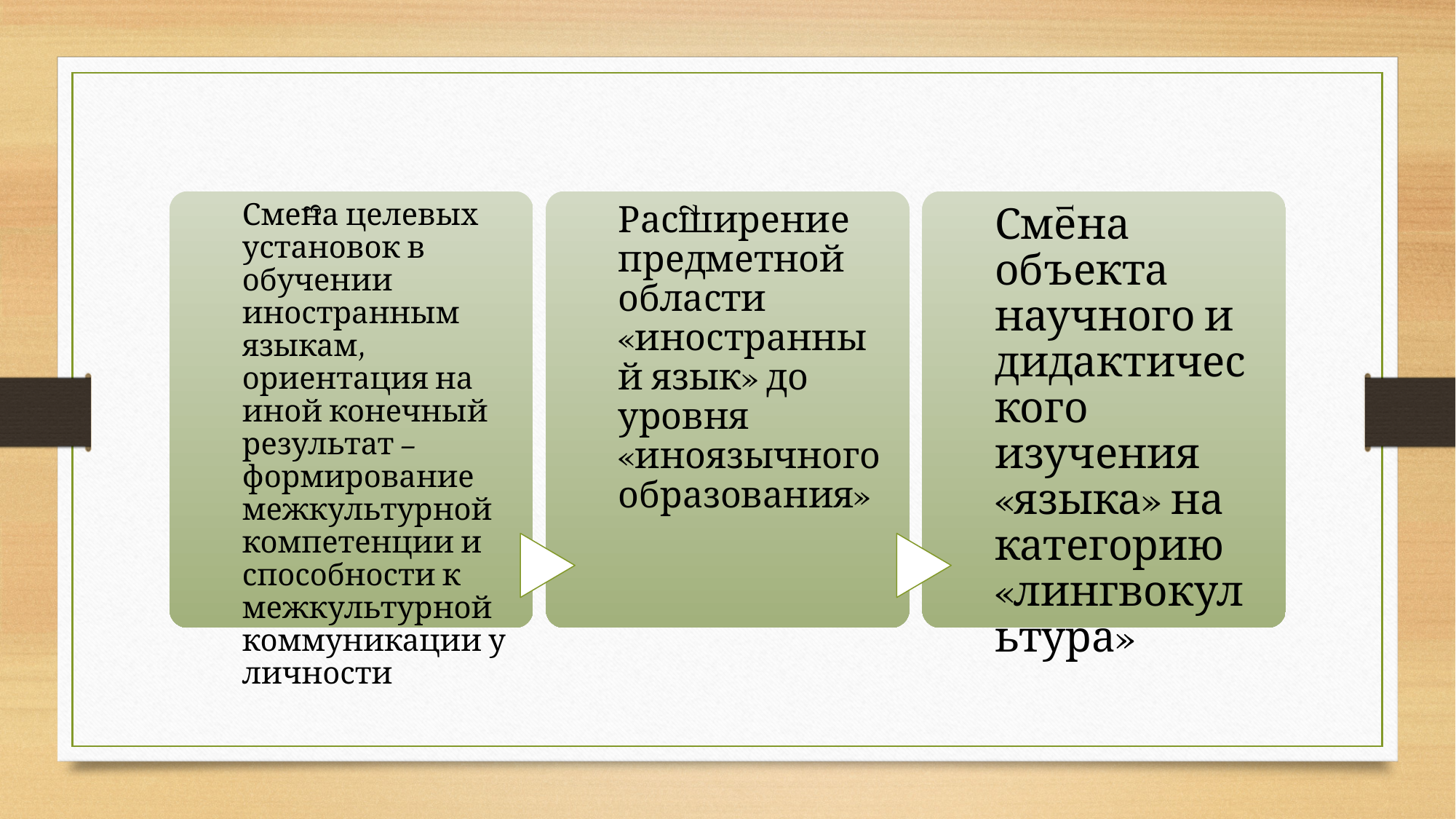

3
Смена целевых установок в обучении иностранным языкам, ориентация на иной конечный результат – формирование межкультурной компетенции и способности к межкультурной коммуникации у личности
2
Расширение предметной области «иностранный язык» до уровня «иноязычного образования»
1
Смена объекта научного и дидактического изучения «языка» на категорию «лингвокультура»